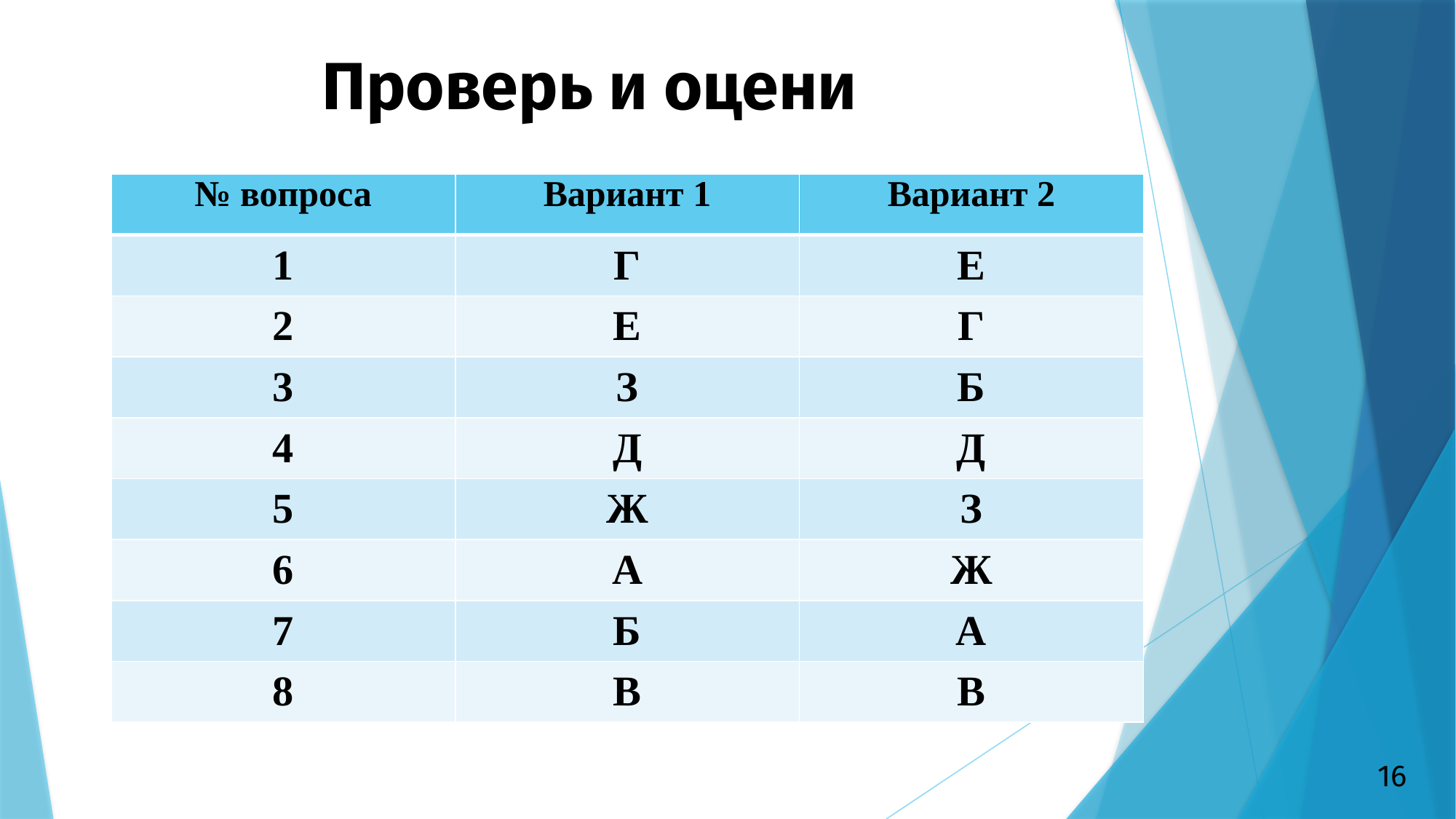

# Проверь и оцени
| № вопроса | Вариант 1 | Вариант 2 |
| --- | --- | --- |
| 1 | Г | Е |
| 2 | Е | Г |
| 3 | З | Б |
| 4 | Д | Д |
| 5 | Ж | З |
| 6 | А | Ж |
| 7 | Б | А |
| 8 | В | В |
16